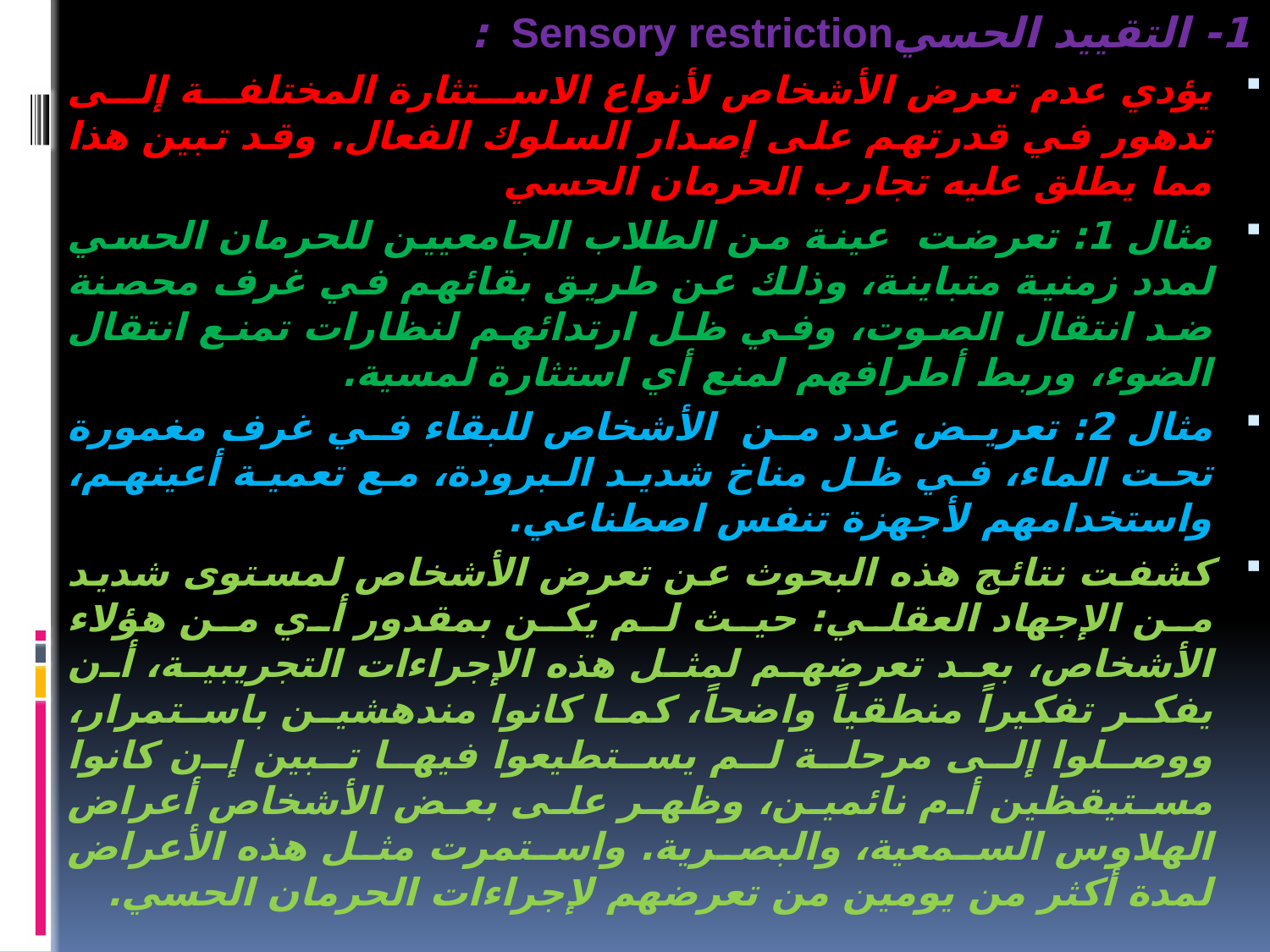

1- التقييد الحسيSensory restriction  :
يؤدي عدم تعرض الأشخاص لأنواع الاستثارة المختلفة إلى تدهور في قدرتهم على إصدار السلوك الفعال. وقد تبين هذا مما يطلق عليه تجارب الحرمان الحسي
مثال 1: تعرضت  عينة من الطلاب الجامعيين للحرمان الحسي لمدد زمنية متباينة، وذلك عن طريق بقائهم في غرف محصنة ضد انتقال الصوت، وفي ظل ارتدائهم لنظارات تمنع انتقال الضوء، وربط أطرافهم لمنع أي استثارة لمسية.
مثال 2: تعريض عدد من  الأشخاص للبقاء في غرف مغمورة تحت الماء، في ظل مناخ شديد البرودة، مع تعمية أعينهم، واستخدامهم لأجهزة تنفس اصطناعي.
كشفت نتائج هذه البحوث عن تعرض الأشخاص لمستوى شديد من الإجهاد العقلي: حيث لم يكن بمقدور أي من هؤلاء الأشخاص، بعد تعرضهم لمثل هذه الإجراءات التجريبية، أن يفكر تفكيراً منطقياً واضحاً، كما كانوا مندهشين باستمرار، ووصلوا إلى مرحلة لم يستطيعوا فيها تبين إن كانوا مستيقظين أم نائمين، وظهر على بعض الأشخاص أعراض الهلاوس السمعية، والبصرية. واستمرت مثل هذه الأعراض لمدة أكثر من يومين من تعرضهم لإجراءات الحرمان الحسي.